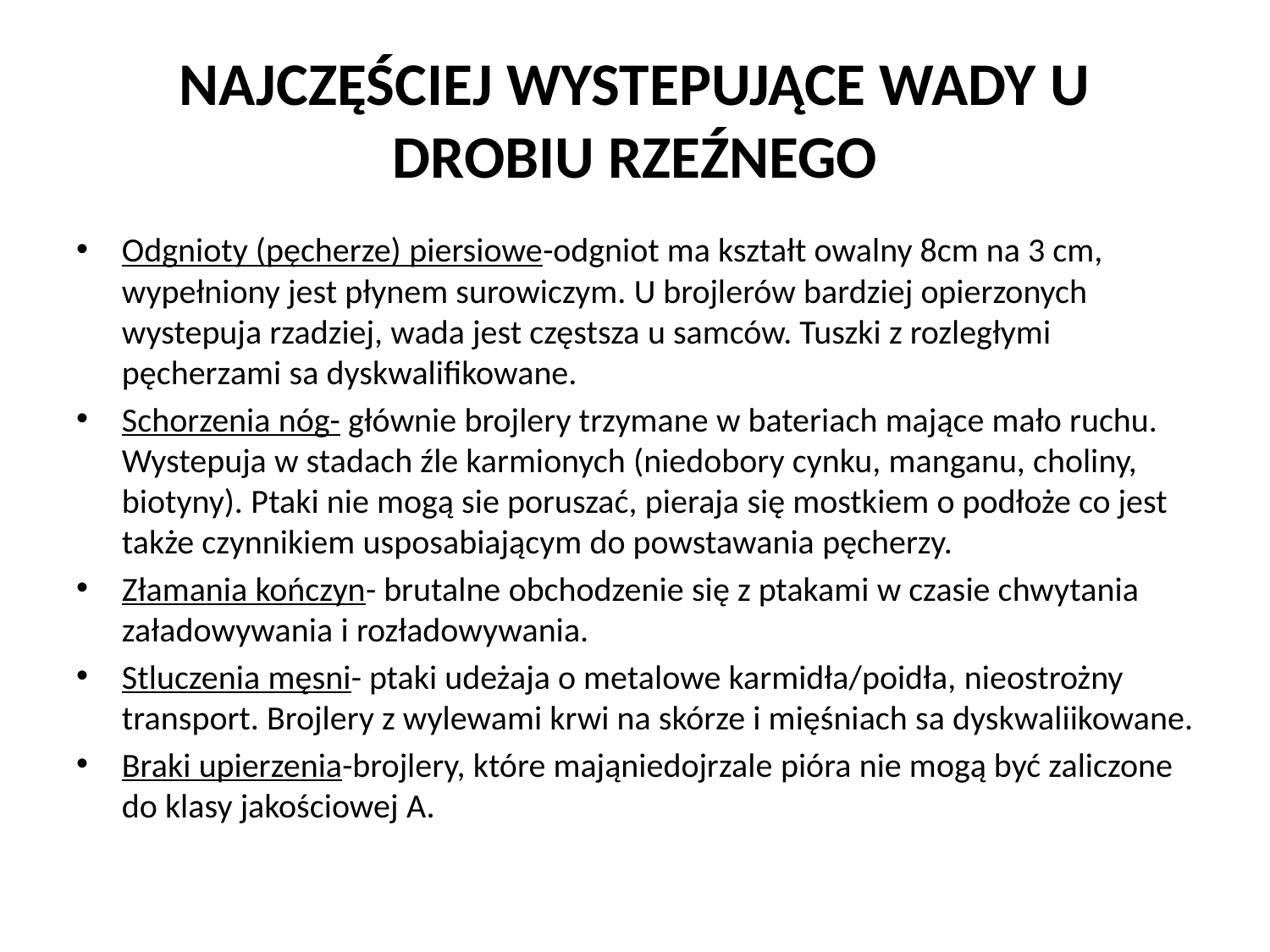

# NAJCZĘŚCIEJ WYSTEPUJĄCE WADY U DROBIU RZEŹNEGO
Odgnioty (pęcherze) piersiowe-odgniot ma kształt owalny 8cm na 3 cm, wypełniony jest płynem surowiczym. U brojlerów bardziej opierzonych wystepuja rzadziej, wada jest częstsza u samców. Tuszki z rozległymi pęcherzami sa dyskwalifikowane.
Schorzenia nóg- głównie brojlery trzymane w bateriach mające mało ruchu. Wystepuja w stadach źle karmionych (niedobory cynku, manganu, choliny, biotyny). Ptaki nie mogą sie poruszać, pieraja się mostkiem o podłoże co jest także czynnikiem usposabiającym do powstawania pęcherzy.
Złamania kończyn- brutalne obchodzenie się z ptakami w czasie chwytania załadowywania i rozładowywania.
Stluczenia męsni- ptaki udeżaja o metalowe karmidła/poidła, nieostrożny transport. Brojlery z wylewami krwi na skórze i mięśniach sa dyskwaliikowane.
Braki upierzenia-brojlery, które mająniedojrzale pióra nie mogą być zaliczone do klasy jakościowej A.